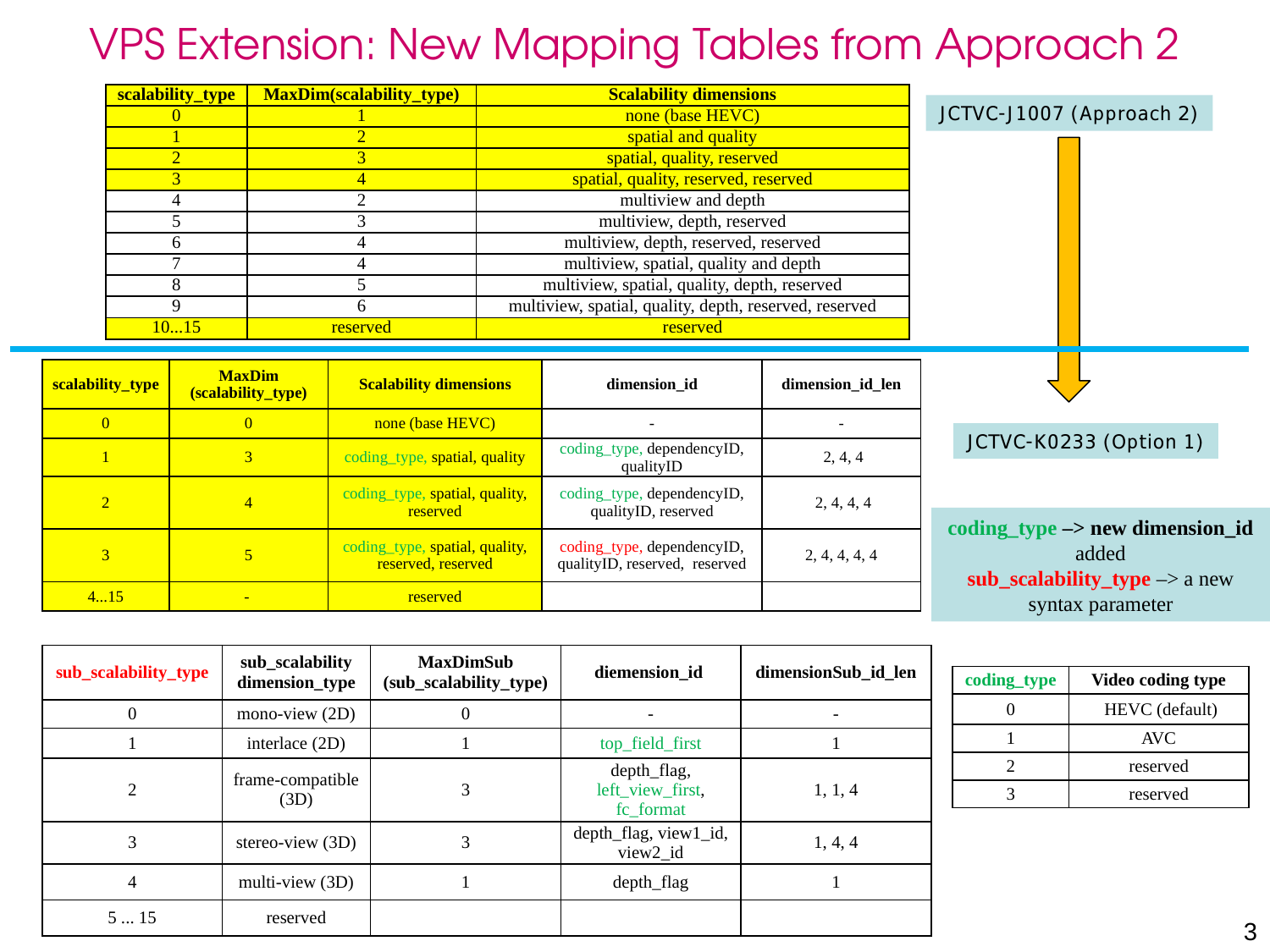

# VPS Extension: New Mapping Tables from Approach 2
| scalability\_type | MaxDim(scalability\_type) | Scalability dimensions |
| --- | --- | --- |
| 0 | 1 | none (base HEVC) |
| 1 | 2 | spatial and quality |
| 2 | 3 | spatial, quality, reserved |
| 3 | 4 | spatial, quality, reserved, reserved |
| 4 | 2 | multiview and depth |
| 5 | 3 | multiview, depth, reserved |
| 6 | 4 | multiview, depth, reserved, reserved |
| 7 | 4 | multiview, spatial, quality and depth |
| 8 | 5 | multiview, spatial, quality, depth, reserved |
| 9 | 6 | multiview, spatial, quality, depth, reserved, reserved |
| 10...15 | reserved | reserved |
JCTVC-J1007 (Approach 2)

| scalability\_type | MaxDim (scalability\_type) | Scalability dimensions | dimension\_id | dimension\_id\_len |
| --- | --- | --- | --- | --- |
| 0 | 0 | none (base HEVC) | - | - |
| 1 | 3 | coding\_type, spatial, quality | coding\_type, dependencyID, qualityID | 2, 4, 4 |
| 2 | 4 | coding\_type, spatial, quality, reserved | coding\_type, dependencyID, qualityID, reserved | 2, 4, 4, 4 |
| 3 | 5 | coding\_type, spatial, quality, reserved, reserved | coding\_type, dependencyID, qualityID, reserved, reserved | 2, 4, 4, 4, 4 |
| 4...15 | - | reserved |  |  |
JCTVC-K0233 (Option 1)
coding_type –> new dimension_id added
sub_scalability_type –> a new syntax parameter
| sub\_scalability\_type | sub\_scalability dimension\_type | MaxDimSub (sub\_scalability\_type) | diemension\_id | dimensionSub\_id\_len |
| --- | --- | --- | --- | --- |
| 0 | mono-view (2D) | 0 | - | - |
| 1 | interlace (2D) | 1 | top\_field\_first | 1 |
| 2 | frame-compatible (3D) | 3 | depth\_flag, left\_view\_first, fc\_format | 1, 1, 4 |
| 3 | stereo-view (3D) | 3 | depth\_flag, view1\_id, view2\_id | 1, 4, 4 |
| 4 | multi-view (3D) | 1 | depth\_flag | 1 |
| 5 ... 15 | reserved |  |  |  |
| coding\_type | Video coding type |
| --- | --- |
| 0 | HEVC (default) |
| 1 | AVC |
| 2 | reserved |
| 3 | reserved |
3